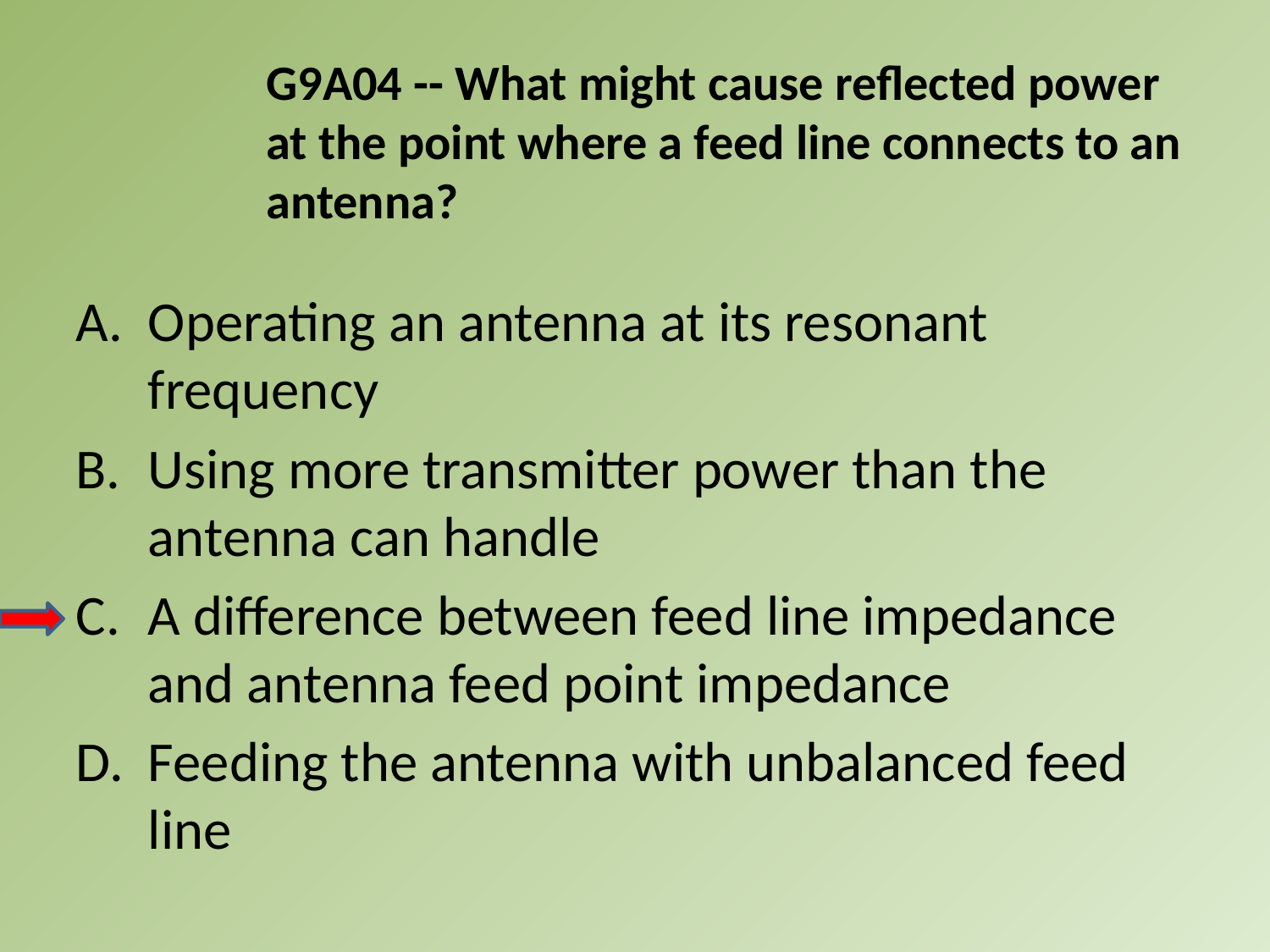

G9A04 -- What might cause reflected power at the point where a feed line connects to an antenna?
A.	Operating an antenna at its resonant frequency
B.	Using more transmitter power than the antenna can handle
C.	A difference between feed line impedance and antenna feed point impedance
D.	Feeding the antenna with unbalanced feed line